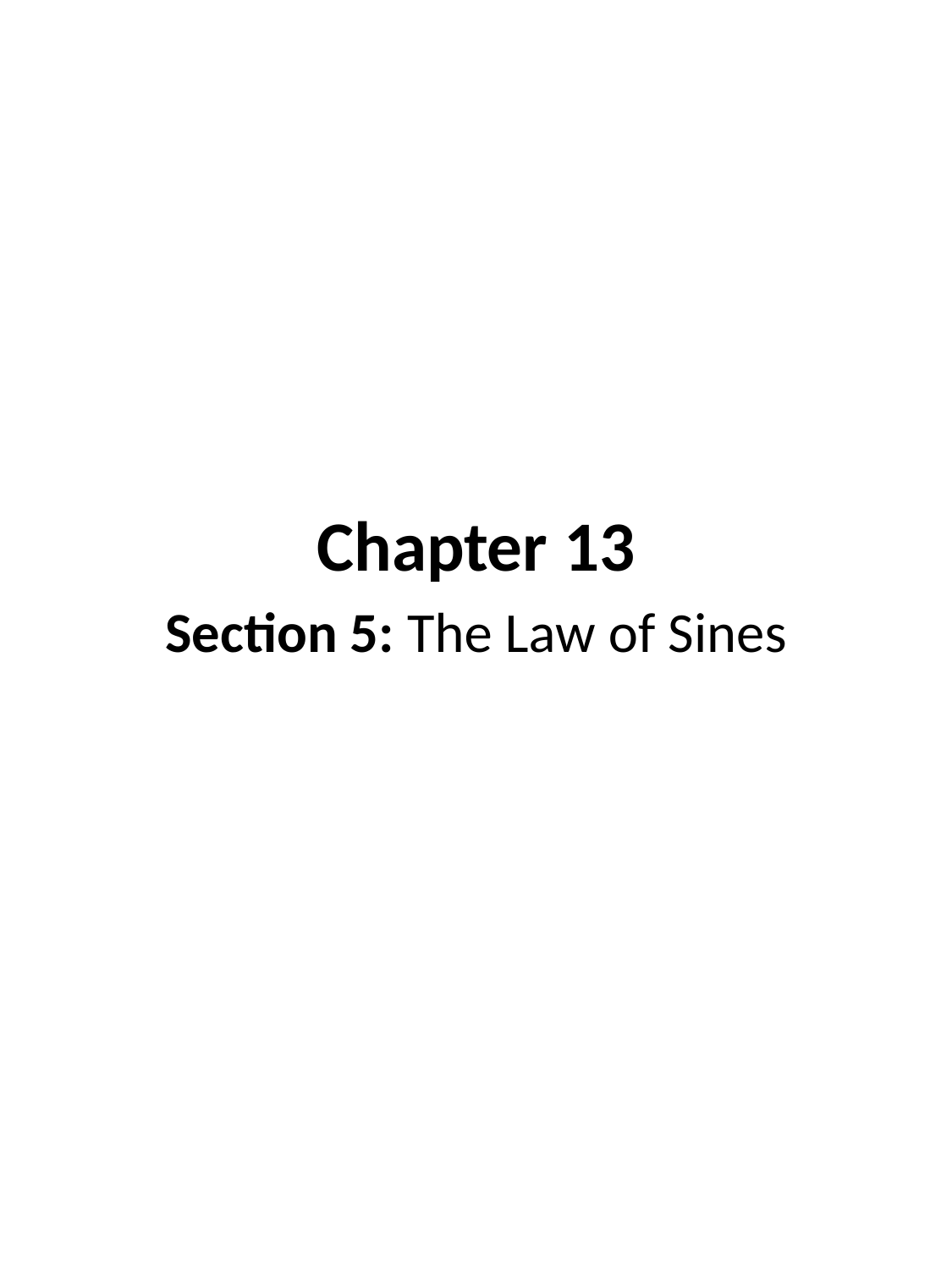

Chapter 13
Section 5: The Law of Sines